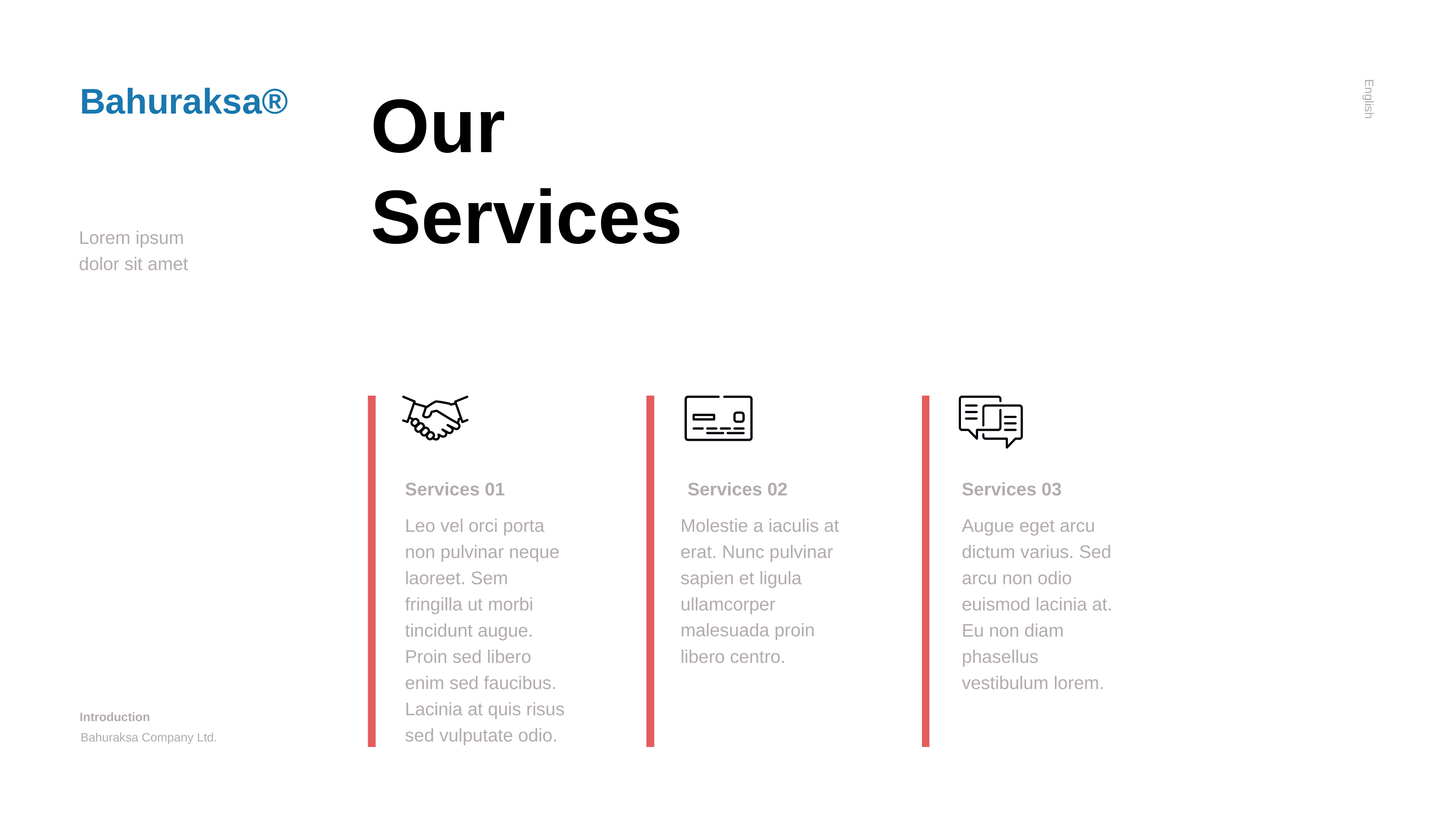

Bahuraksa®
Our Services

English
Lorem ipsum dolor sit amet

Services 01
Services 02
Services 03
Leo vel orci porta non pulvinar neque laoreet. Sem fringilla ut morbi tincidunt augue. Proin sed libero enim sed faucibus. Lacinia at quis risus sed vulputate odio.
Molestie a iaculis at erat. Nunc pulvinar sapien et ligula ullamcorper malesuada proin libero centro.
Augue eget arcu dictum varius. Sed arcu non odio euismod lacinia at. Eu non diam phasellus vestibulum lorem.
Introduction
Bahuraksa Company Ltd.